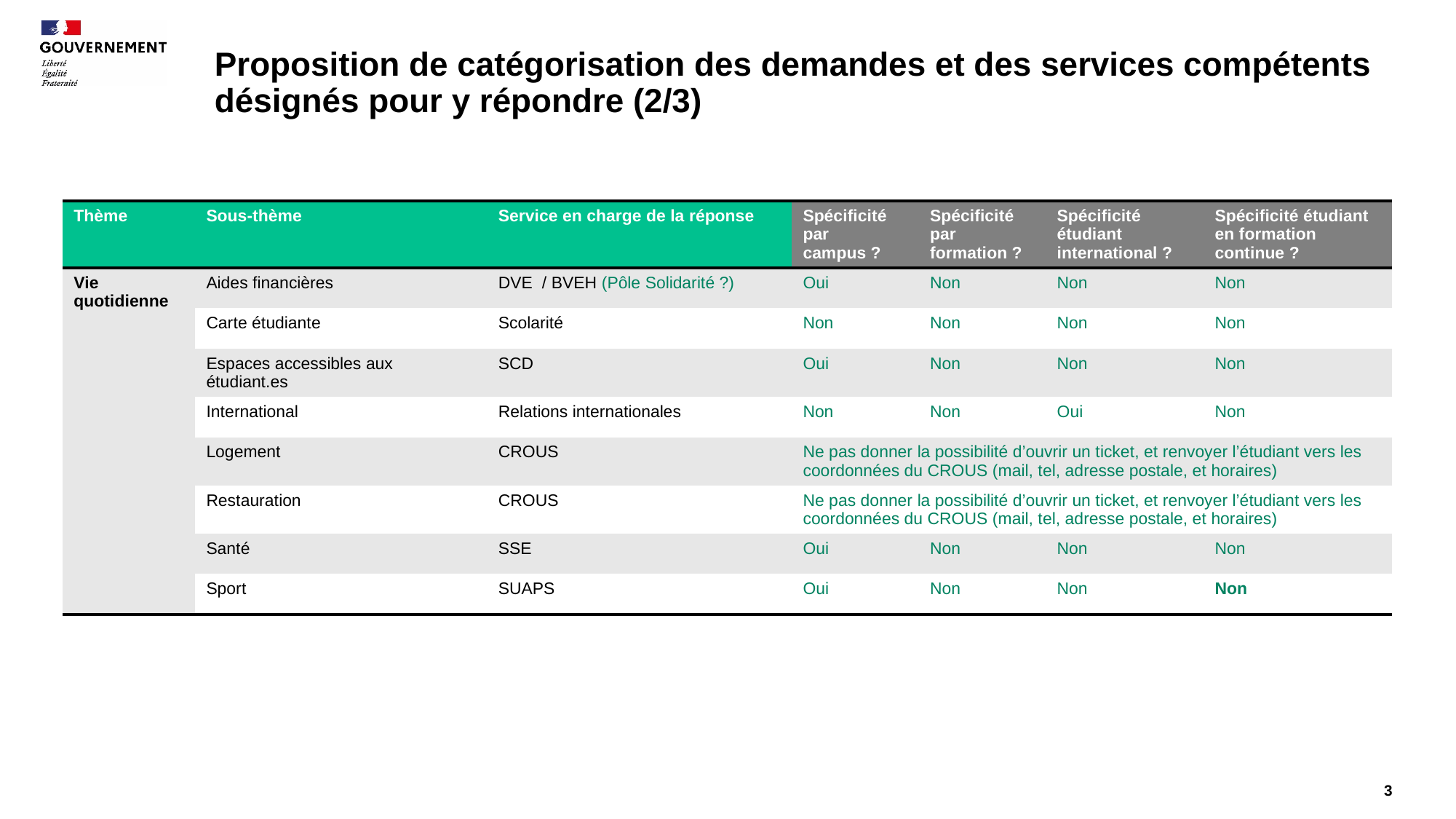

# Proposition de catégorisation des demandes et des services compétents désignés pour y répondre (2/3)
| Thème | Sous-thème | Service en charge de la réponse | Spécificité par campus ? | Spécificité par formation ? | Spécificité étudiant international ? | Spécificité étudiant en formation continue ? |
| --- | --- | --- | --- | --- | --- | --- |
| Vie quotidienne | Aides financières | DVE / BVEH (Pôle Solidarité ?) | Oui | Non | Non | Non |
|  | Carte étudiante | Scolarité | Non | Non | Non | Non |
|  | Espaces accessibles aux étudiant.es | SCD | Oui | Non | Non | Non |
|  | International | Relations internationales | Non | Non | Oui | Non |
|  | Logement | CROUS | Ne pas donner la possibilité d’ouvrir un ticket, et renvoyer l’étudiant vers les coordonnées du CROUS (mail, tel, adresse postale, et horaires) |  |  |  |
|  | Restauration | CROUS | Ne pas donner la possibilité d’ouvrir un ticket, et renvoyer l’étudiant vers les coordonnées du CROUS (mail, tel, adresse postale, et horaires) |  |  |  |
|  | Santé | SSE | Oui | Non | Non | Non |
|  | Sport | SUAPS | Oui | Non | Non | Non |

3